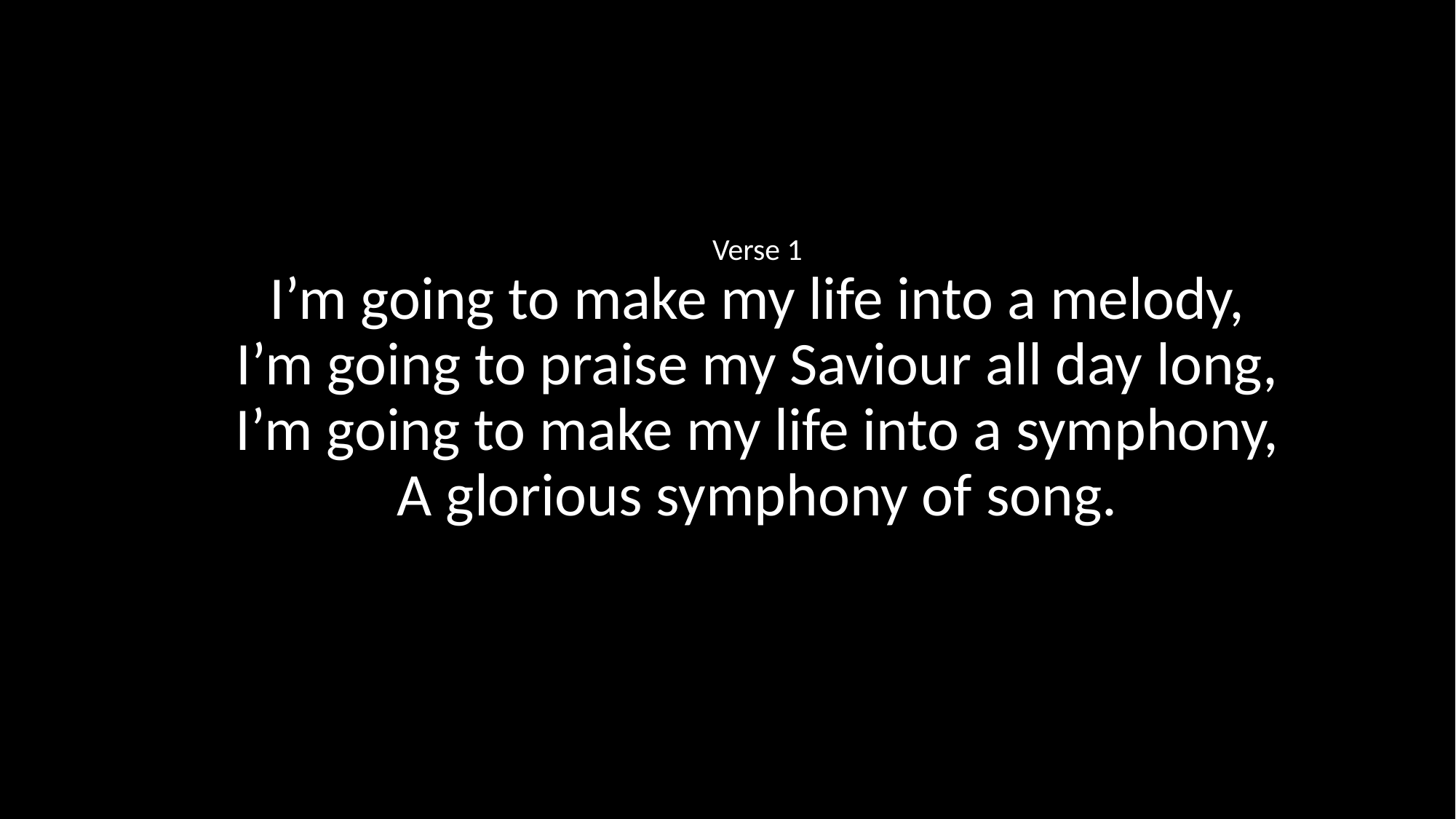

Verse 1
I’m going to make my life into a melody,
I’m going to praise my Saviour all day long,
I’m going to make my life into a symphony,
A glorious symphony of song.